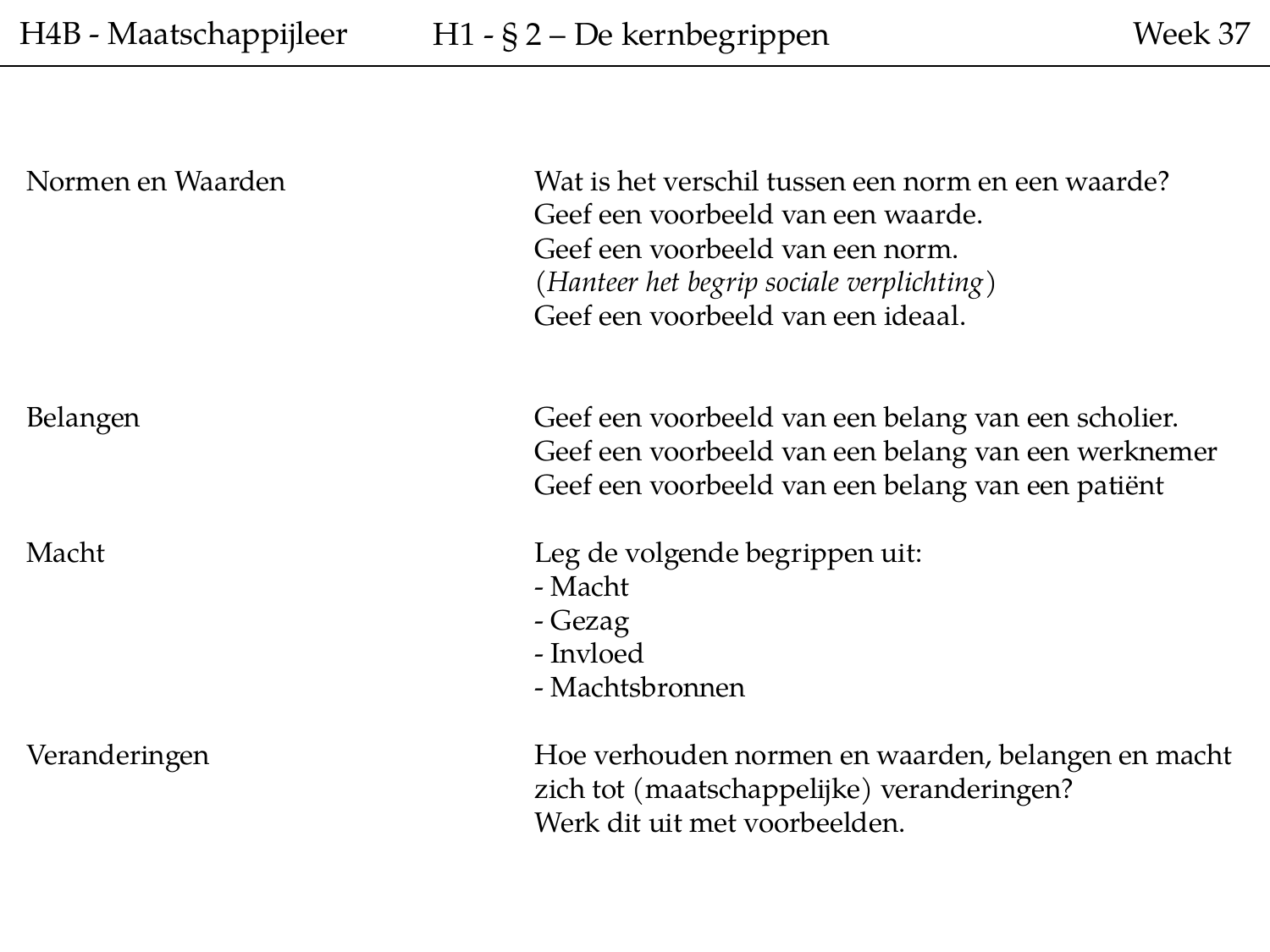

H4B - Maatschappijleer
Week 37
H1 - § 2 – De kernbegrippen
Normen en Waarden		Wat is het verschil tussen een norm en een waarde?
				Geef een voorbeeld van een waarde.
				Geef een voorbeeld van een norm.
				(Hanteer het begrip sociale verplichting)
				Geef een voorbeeld van een ideaal.

Belangen				Geef een voorbeeld van een belang van een scholier.
				Geef een voorbeeld van een belang van een werknemer
				Geef een voorbeeld van een belang van een patiënt

Macht				Leg de volgende begrippen uit:
				- Macht
				- Gezag
				- Invloed
				- Machtsbronnen

Veranderingen			Hoe verhouden normen en waarden, belangen en macht
				zich tot (maatschappelijke) veranderingen?
				Werk dit uit met voorbeelden.